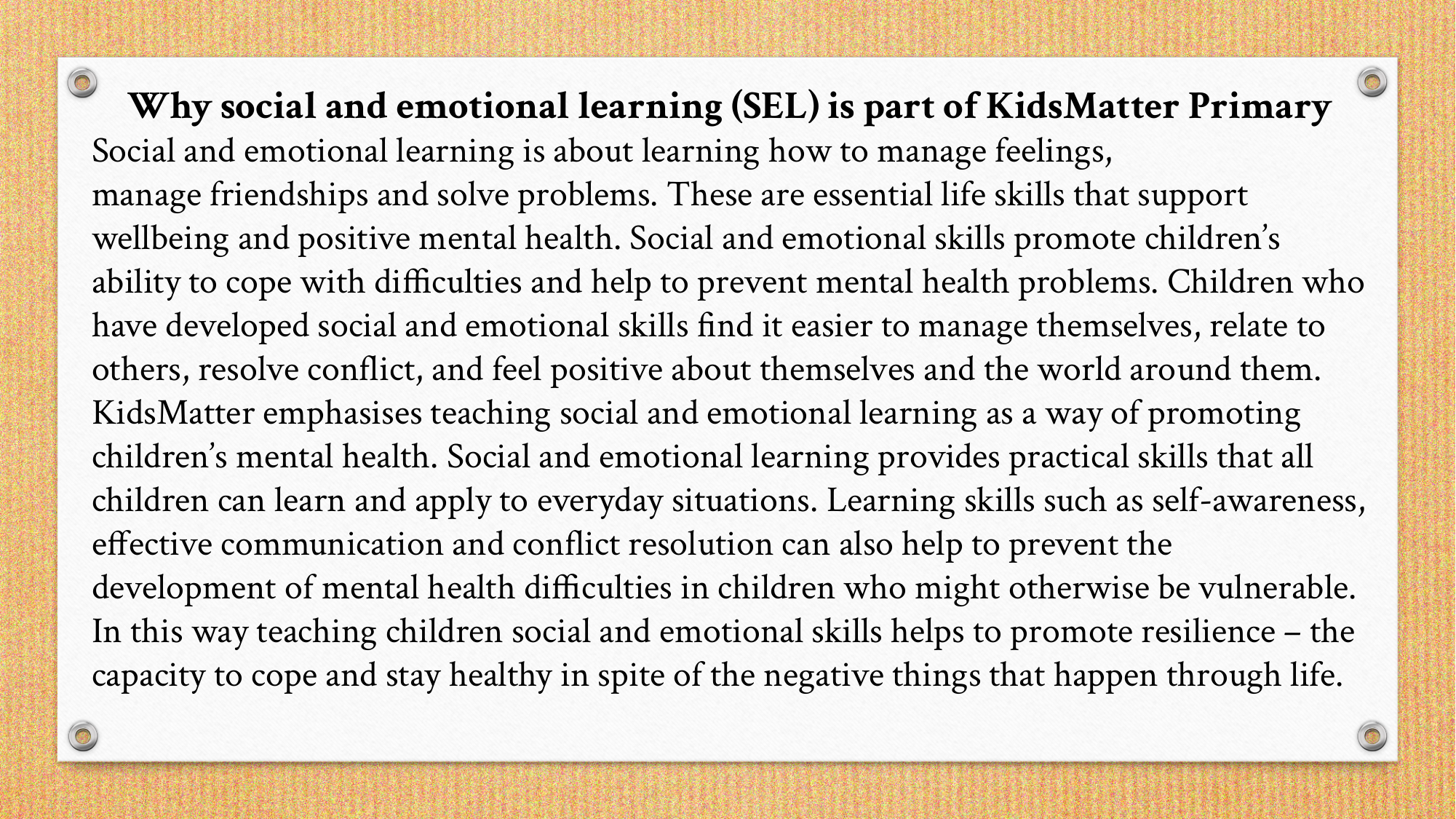

Why social and emotional learning (SEL) is part of KidsMatter Primary
Social and emotional learning is about learning how to manage feelings, manage friendships and solve problems. These are essential life skills that support wellbeing and positive mental health. Social and emotional skills promote children’s ability to cope with difﬁculties and help to prevent mental health problems. Children who have developed social and emotional skills ﬁnd it easier to manage themselves, relate to others, resolve conﬂict, and feel positive about themselves and the world around them.
KidsMatter emphasises teaching social and emotional learning as a way of promoting children’s mental health. Social and emotional learning provides practical skills that all children can learn and apply to everyday situations. Learning skills such as self-awareness, effective communication and conﬂict resolution can also help to prevent the development of mental health difﬁculties in children who might otherwise be vulnerable. In this way teaching children social and emotional skills helps to promote resilience – the capacity to cope and stay healthy in spite of the negative things that happen through life.